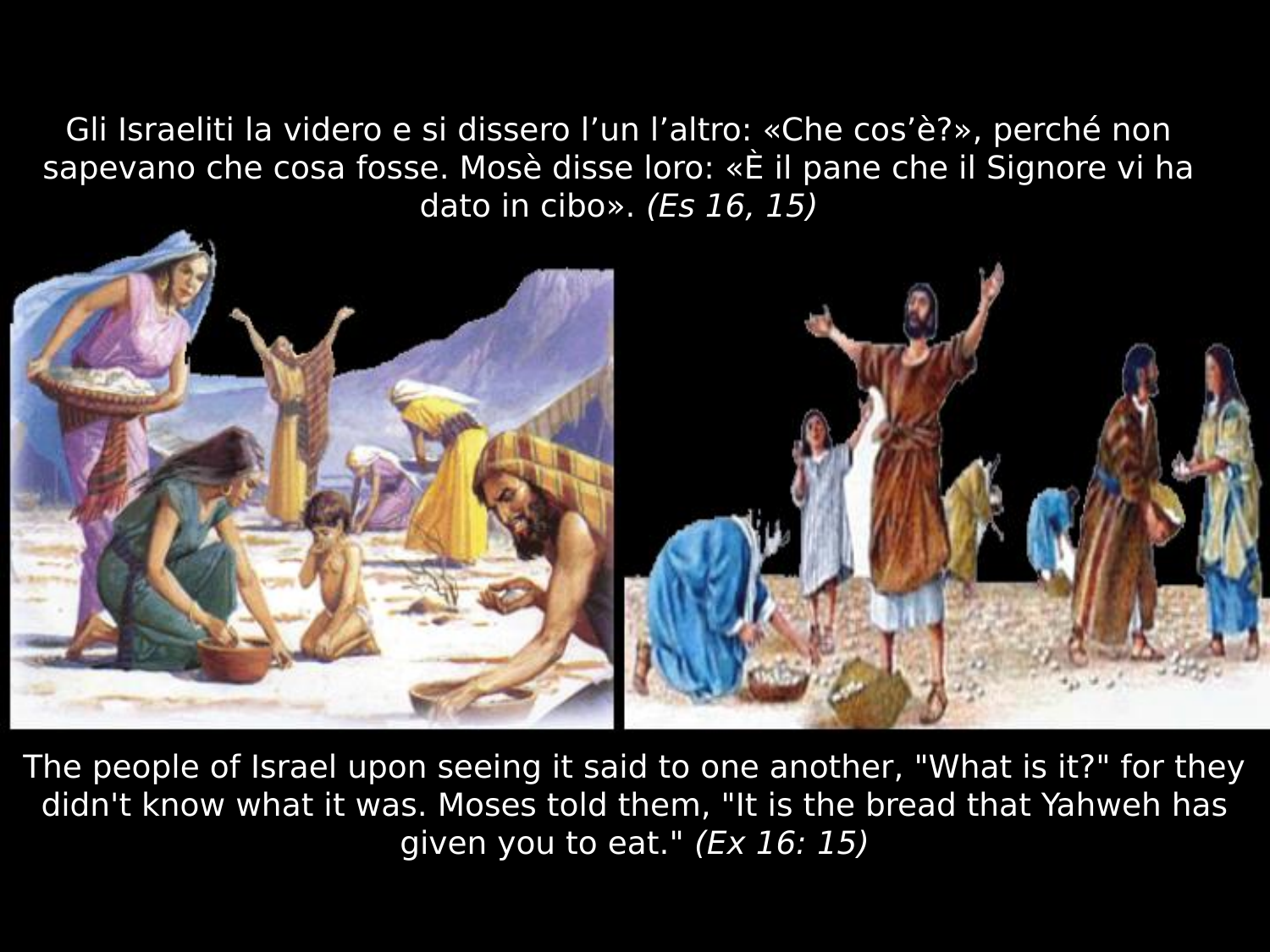

# Gli Israeliti la videro e si dissero l’un l’altro: «Che cos’è?», perché non sapevano che cosa fosse. Mosè disse loro: «È il pane che il Signore vi ha dato in cibo». (Es 16, 15)
The people of Israel upon seeing it said to one another, "What is it?" for they didn't know what it was. Moses told them, "It is the bread that Yahweh has given you to eat." (Ex 16: 15)